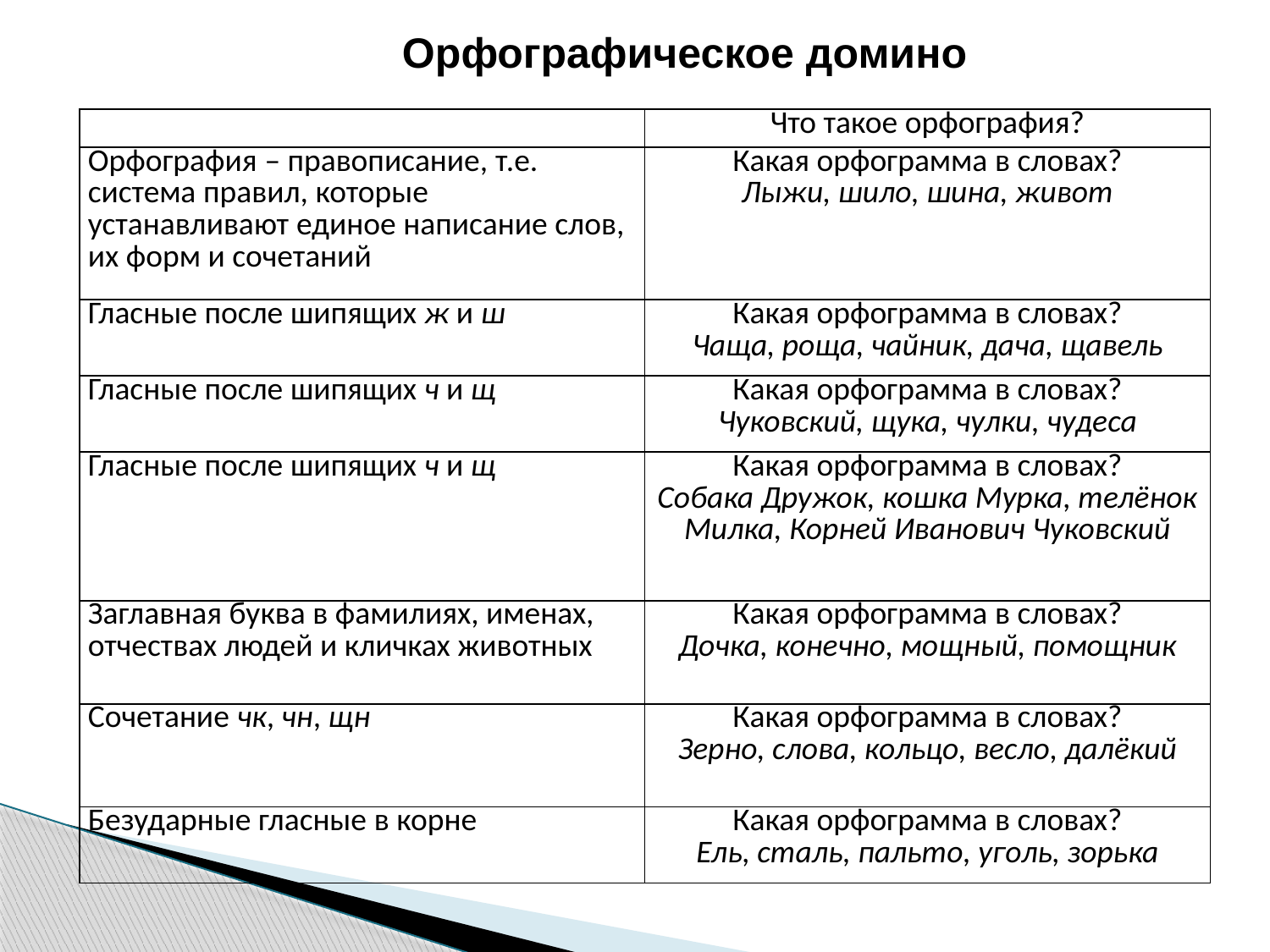

Орфографическое домино
|  | Что такое орфография? |
| --- | --- |
| Орфография – правописание, т.е. система правил, которые устанавливают единое написание слов, их форм и сочетаний | Какая орфограмма в словах? Лыжи, шило, шина, живот |
| Гласные после шипящих ж и ш | Какая орфограмма в словах? Чаща, роща, чайник, дача, щавель |
| Гласные после шипящих ч и щ | Какая орфограмма в словах? Чуковский, щука, чулки, чудеса |
| Гласные после шипящих ч и щ | Какая орфограмма в словах? Собака Дружок, кошка Мурка, телёнок Милка, Корней Иванович Чуковский |
| Заглавная буква в фамилиях, именах, отчествах людей и кличках животных | Какая орфограмма в словах? Дочка, конечно, мощный, помощник |
| Сочетание чк, чн, щн | Какая орфограмма в словах? Зерно, слова, кольцо, весло, далёкий |
| Безударные гласные в корне | Какая орфограмма в словах? Ель, сталь, пальто, уголь, зорька |